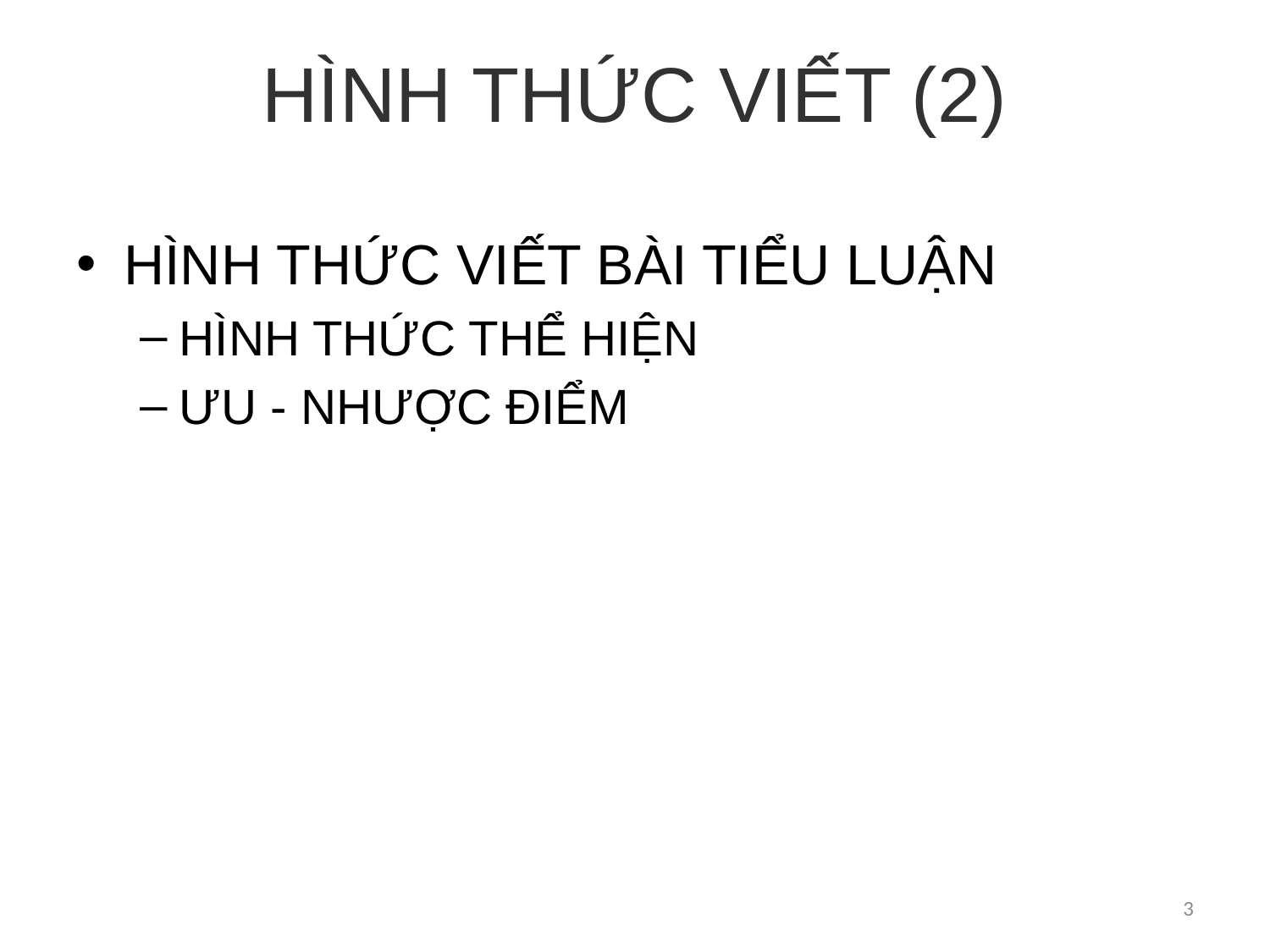

# HÌNH THỨC VIẾT (2)
HÌNH THỨC VIẾT BÀI TIỂU LUẬN
HÌNH THỨC THỂ HIỆN
ƯU - NHƯỢC ĐIỂM

3